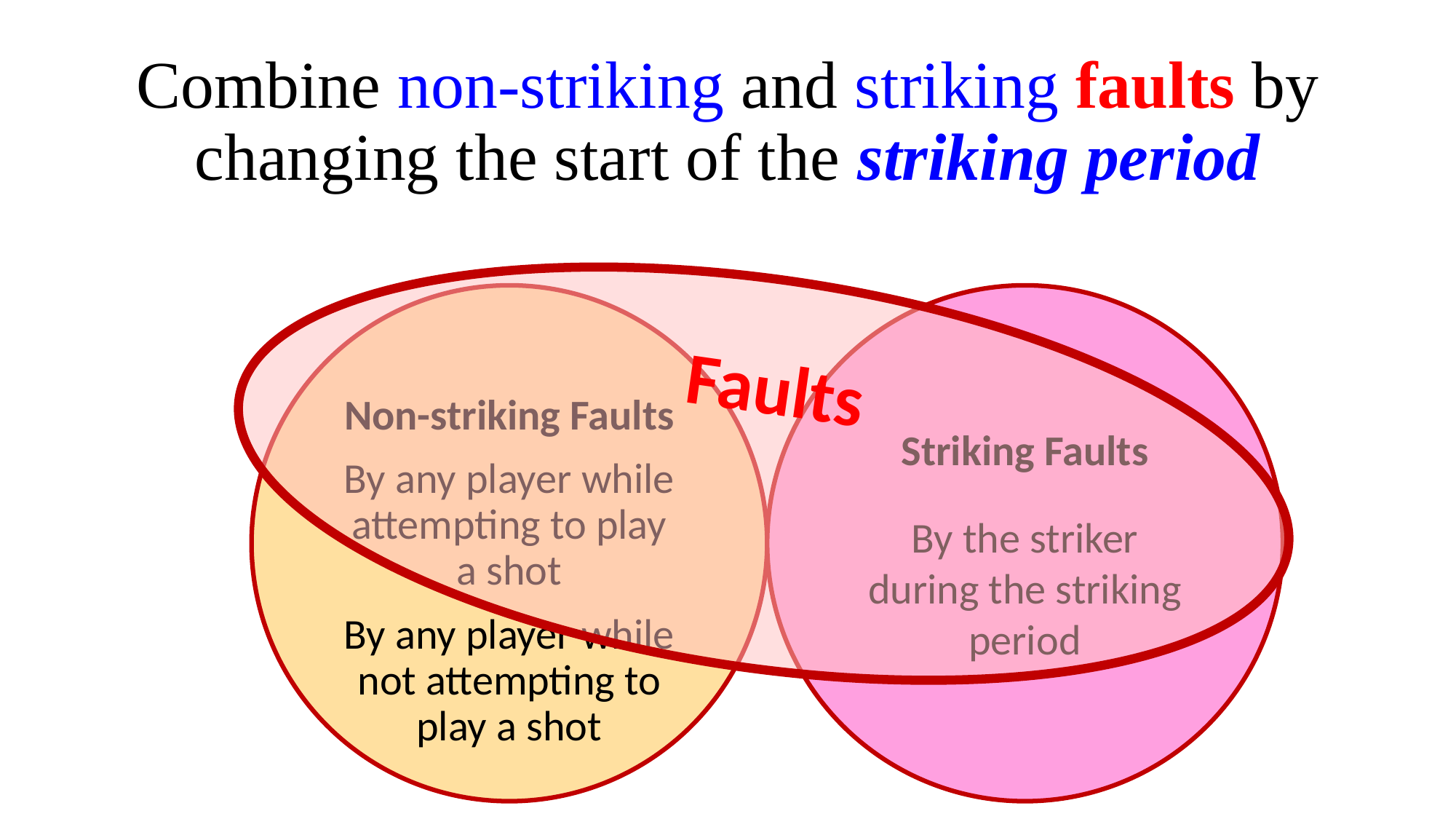

# Combine non-striking and striking faults by changing the start of the striking period

Faults

Non-striking Faults
By any player while attempting to play a shot
By any player while not attempting to play a shot
Striking Faults

By the striker during the striking period